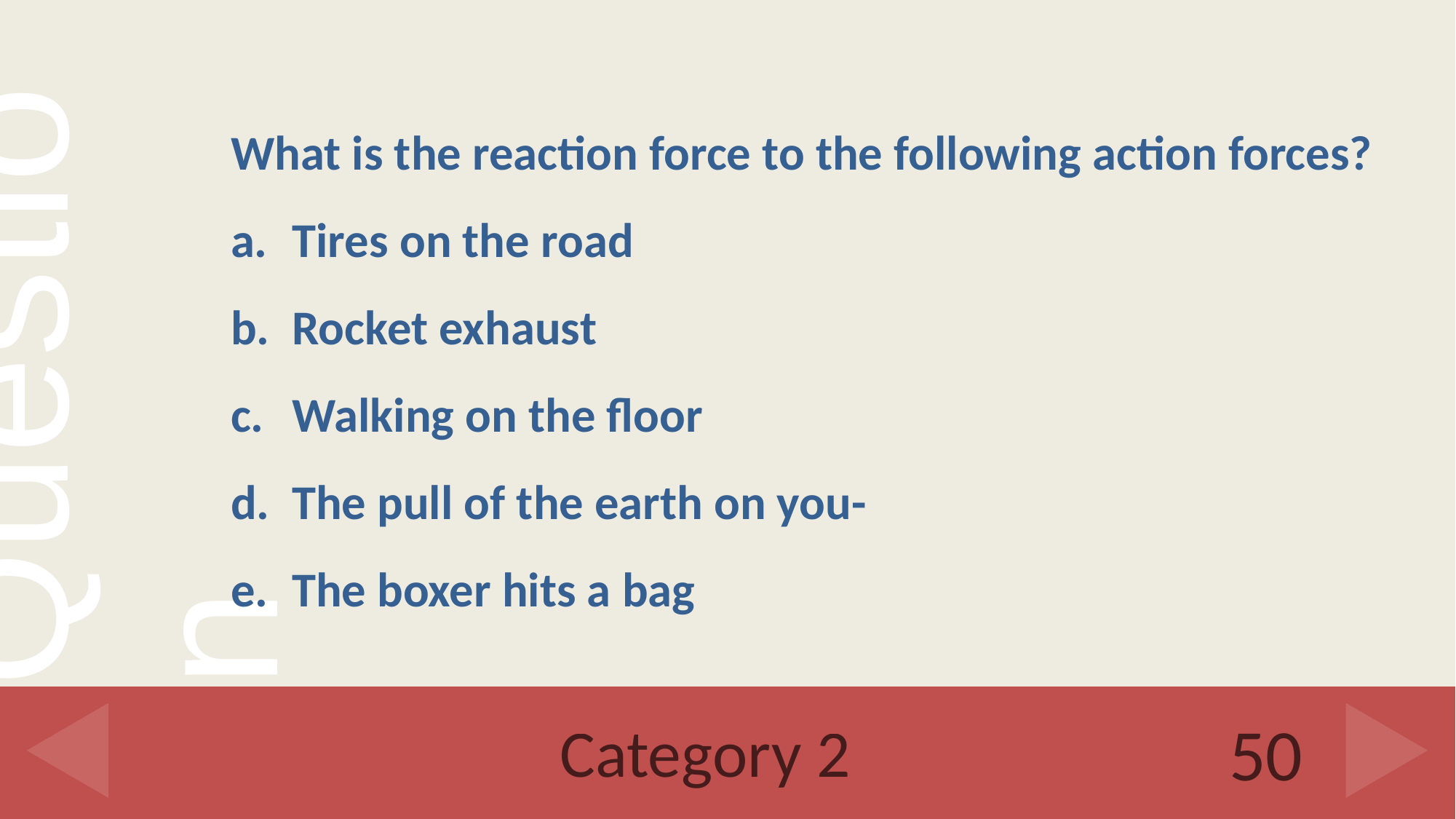

What is the reaction force to the following action forces?
Tires on the road
Rocket exhaust
Walking on the floor
The pull of the earth on you-
The boxer hits a bag
# Category 2
50